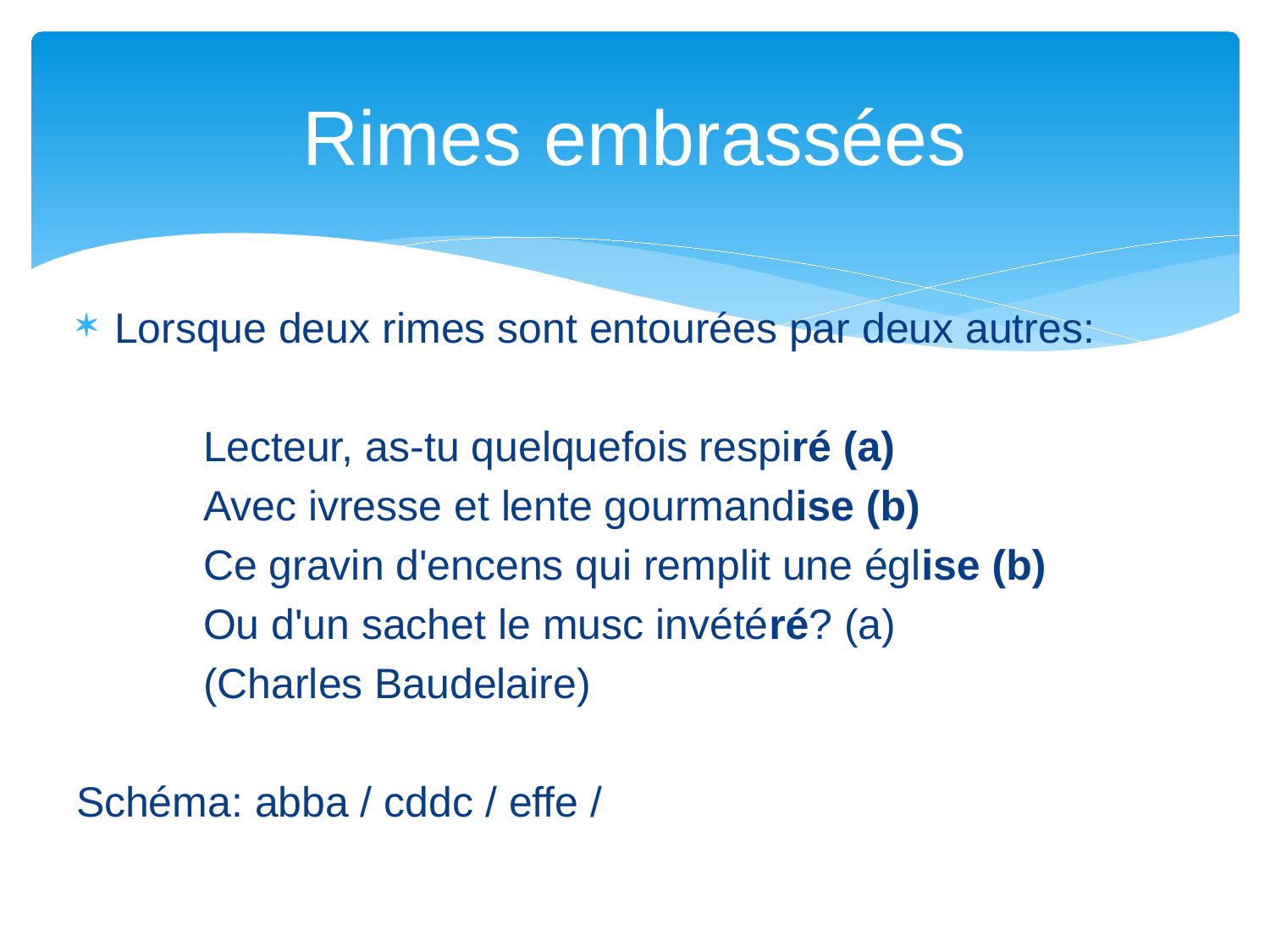

# Rimes embrassées
Lorsque deux rimes sont entourées par deux autres:

	Lecteur, as-tu quelquefois respiré (a)
	Avec ivresse et lente gourmandise (b)
	Ce gravin d'encens qui remplit une église (b)
	Ou d'un sachet le musc invétéré? (a)
	(Charles Baudelaire)

Schéma: abba / cddc / effe /